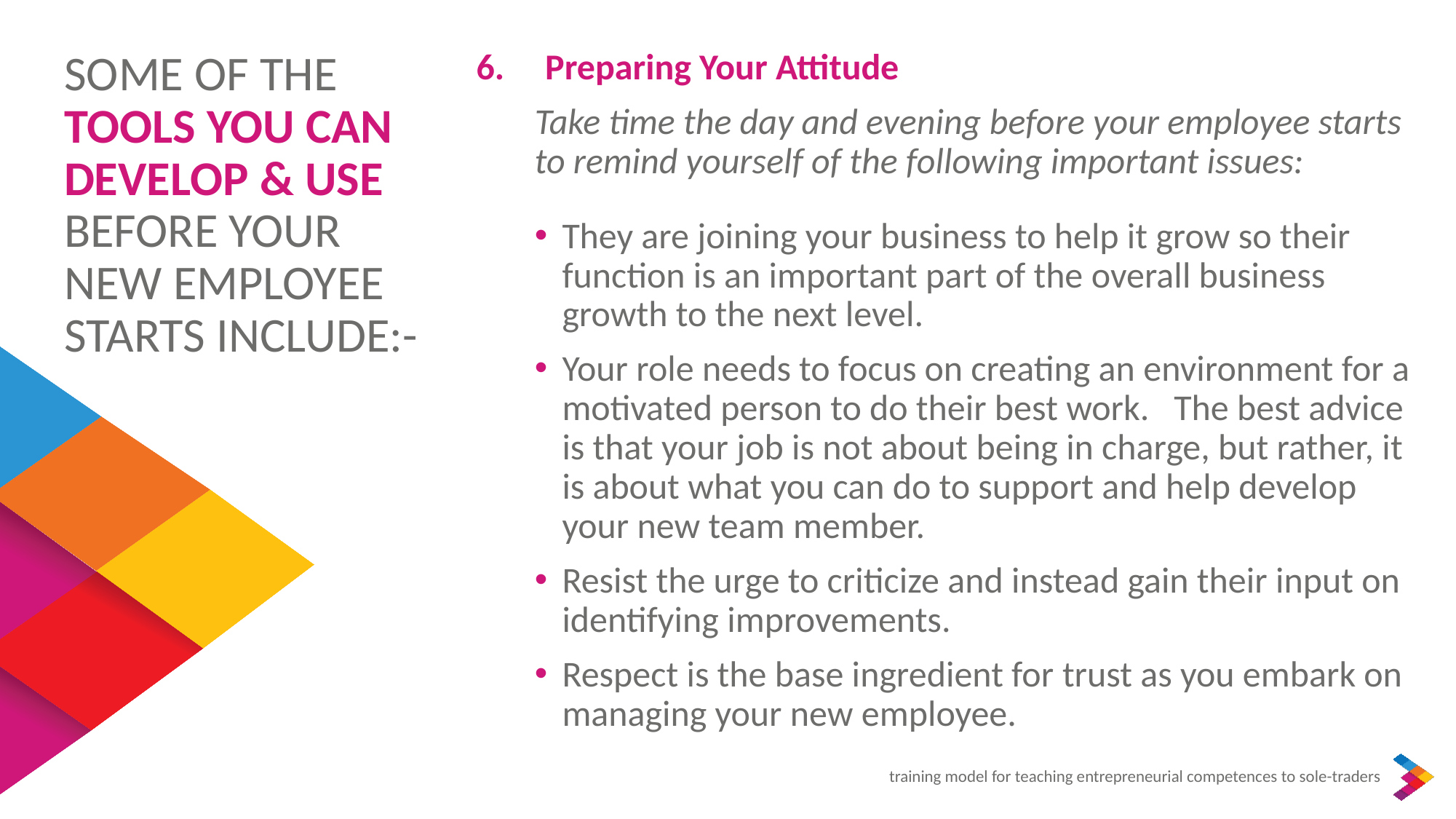

6.     Preparing Your Attitude
Take time the day and evening before your employee starts to remind yourself of the following important issues:

They are joining your business to help it grow so their function is an important part of the overall business growth to the next level.
Your role needs to focus on creating an environment for a motivated person to do their best work.   The best advice is that your job is not about being in charge, but rather, it is about what you can do to support and help develop your new team member.
Resist the urge to criticize and instead gain their input on identifying improvements.
Respect is the base ingredient for trust as you embark on managing your new employee.
SOME OF THE TOOLS YOU CAN DEVELOP & USE BEFORE YOUR NEW EMPLOYEE STARTS INCLUDE:-